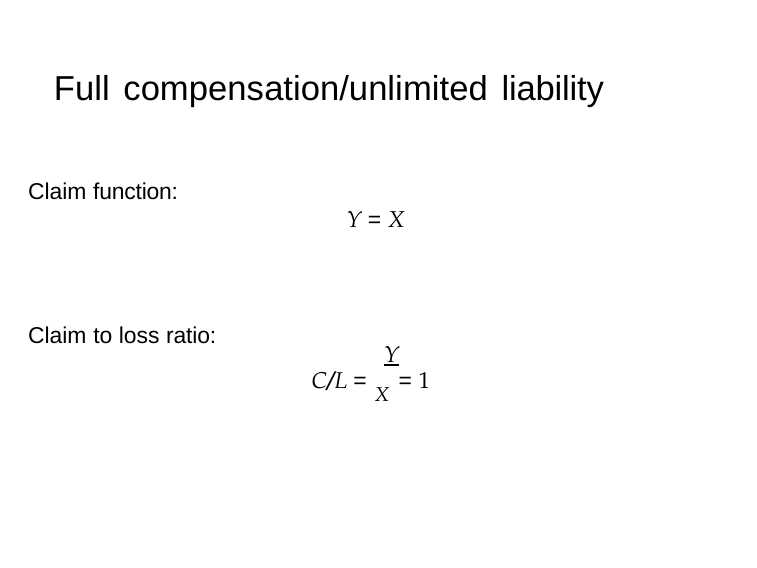

# Full compensation/unlimited liability
Claim function:
Y = X
Claim to loss ratio:
Y
C/L = X = 1